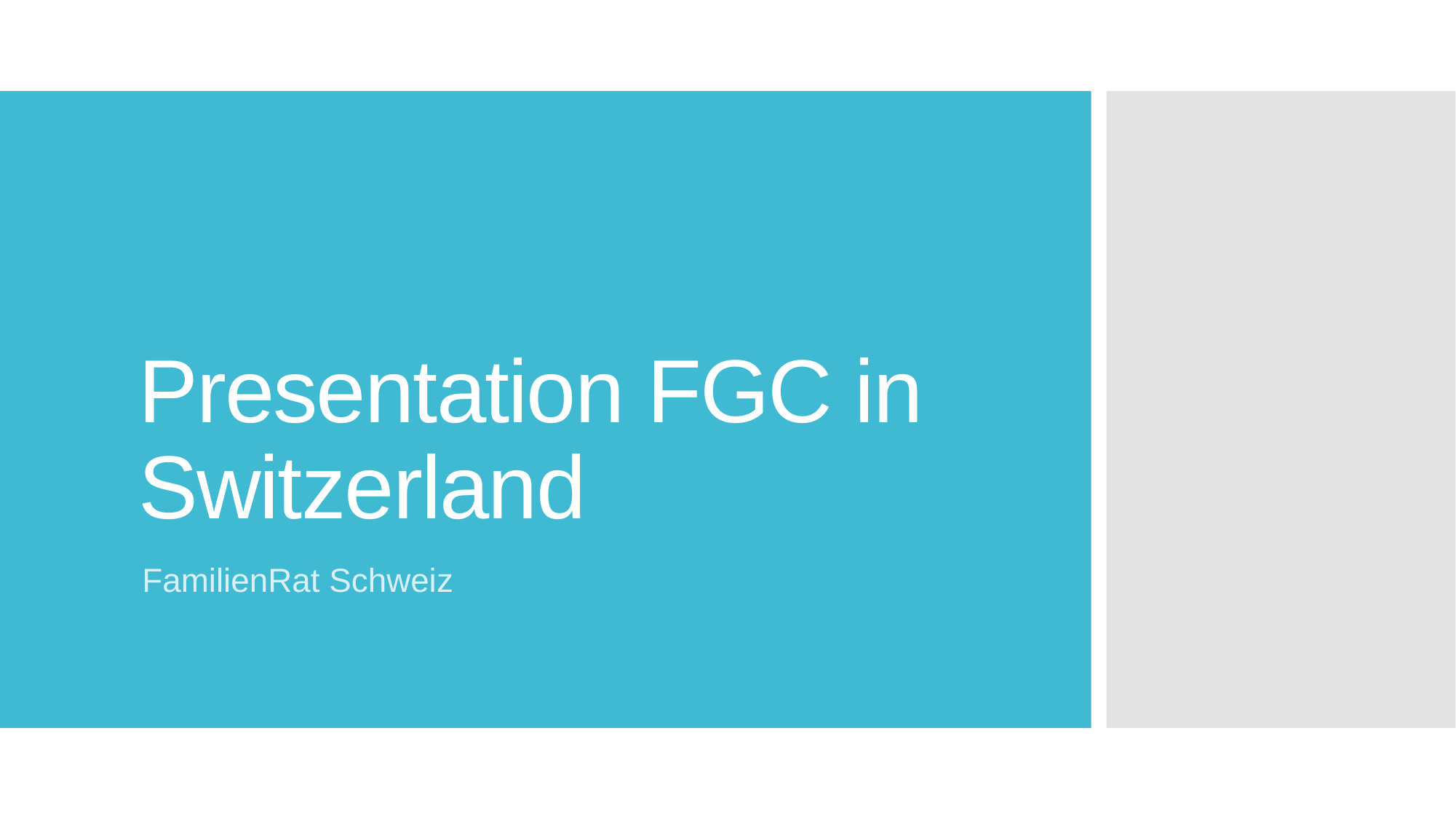

# Presentation FGC in Switzerland
FamilienRat Schweiz